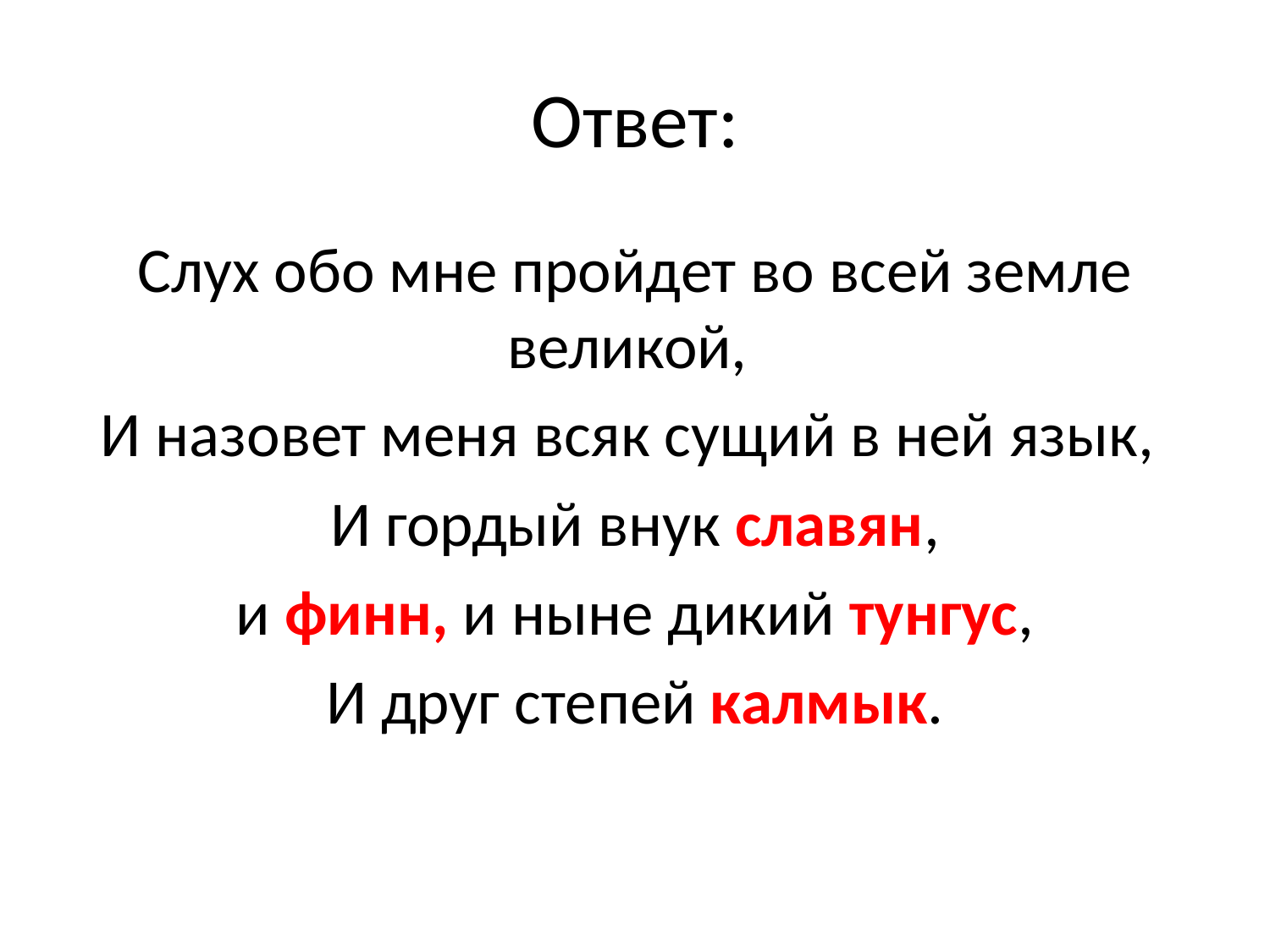

# Ответ:
Слух обо мне пройдет во всей земле великой,
И назовет меня всяк сущий в ней язык,
И гордый внук славян,
 и финн, и ныне дикий тунгус,
И друг степей калмык.